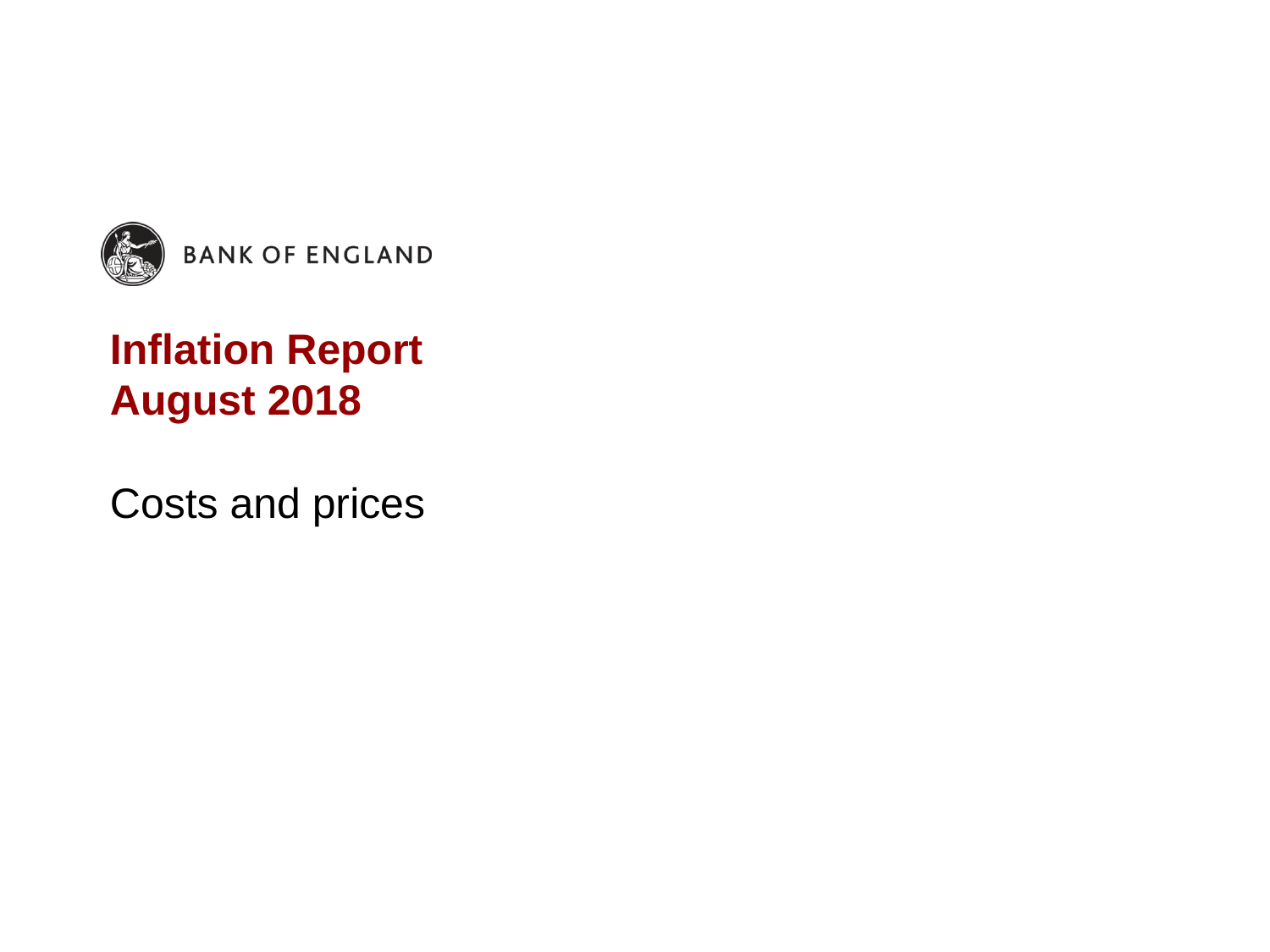

# Inflation Report August 2018
Costs and prices